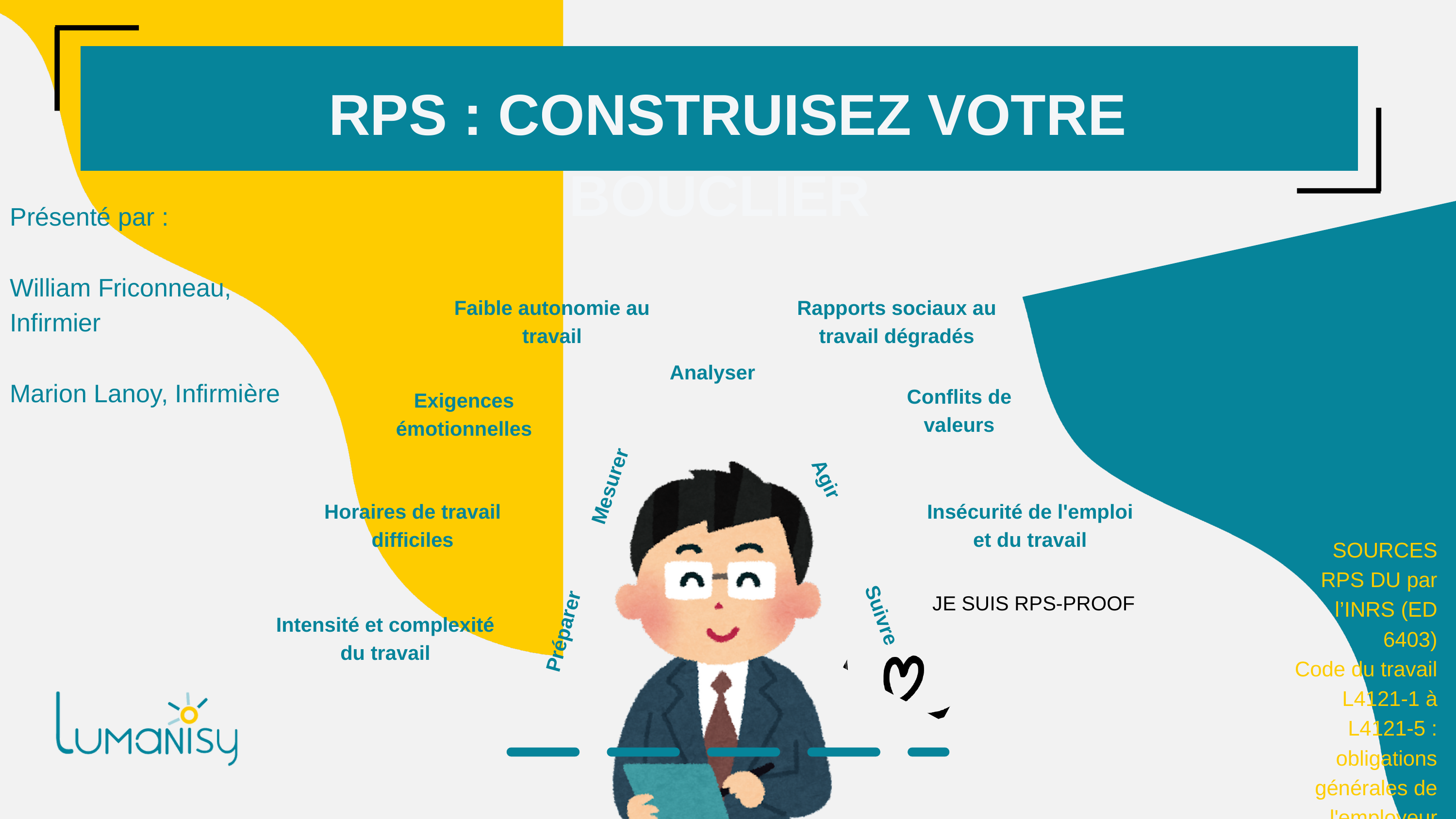

RPS : CONSTRUISEZ VOTRE BOUCLIER

Présenté par :

William Friconneau, Infirmier

Marion Lanoy, Infirmière

Faible autonomie au travail​
Rapports sociaux au travail dégradés​
Analyser
Conflits de valeurs​
Exigences émotionnelles​

Agir
Mesurer
Horaires de travail difficiles​
Insécurité de l'emploi et du travail
SOURCES
RPS DU par l’INRS (ED 6403)
Code du travail L4121-1 à L4121-5 : obligations générales de l'employeur
JE SUIS RPS-PROOF
Suivre
Intensité et complexité du travail​

Préparer